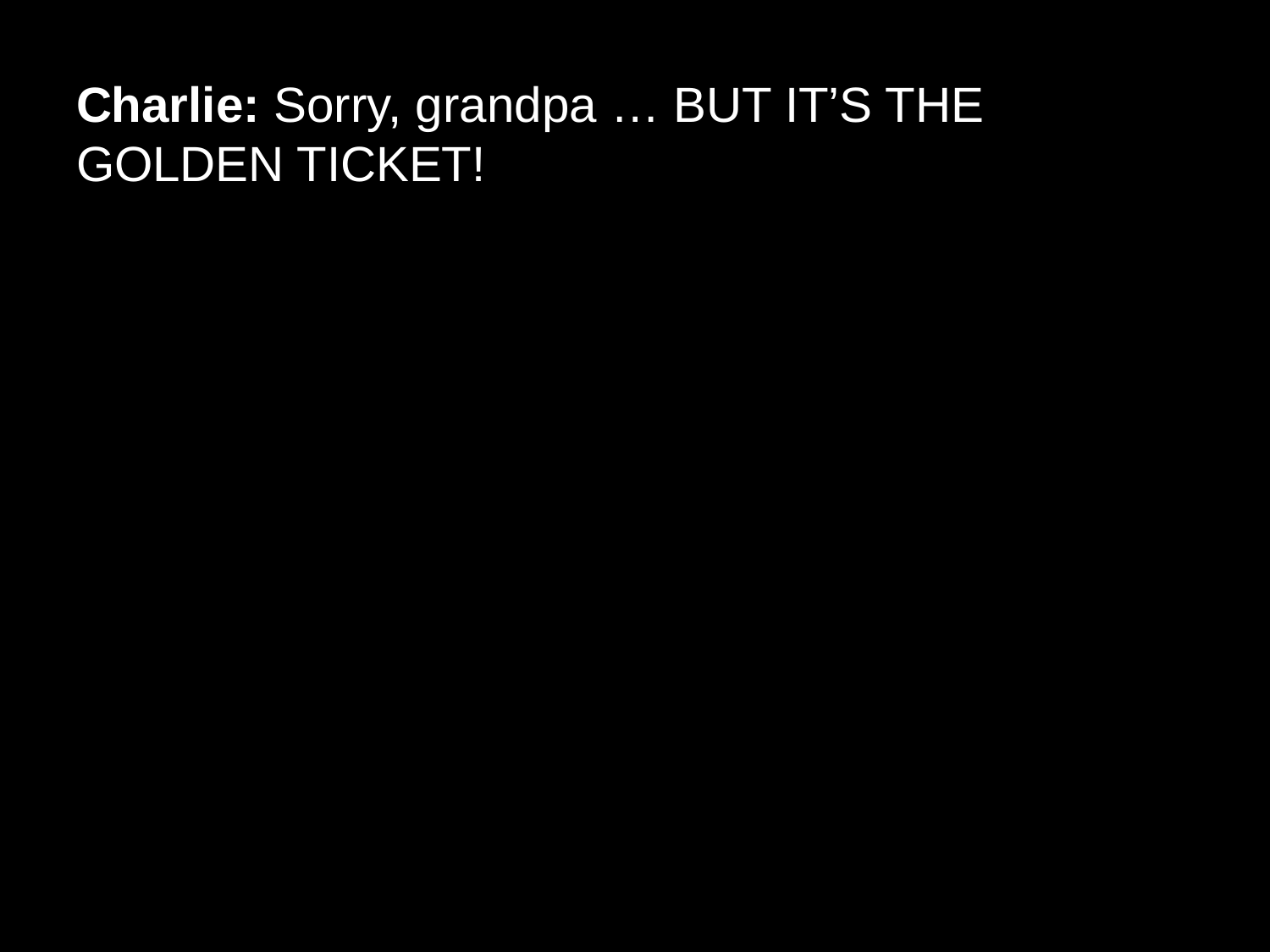

# Charlie: Sorry, grandpa … BUT IT’S THE GOLDEN TICKET!